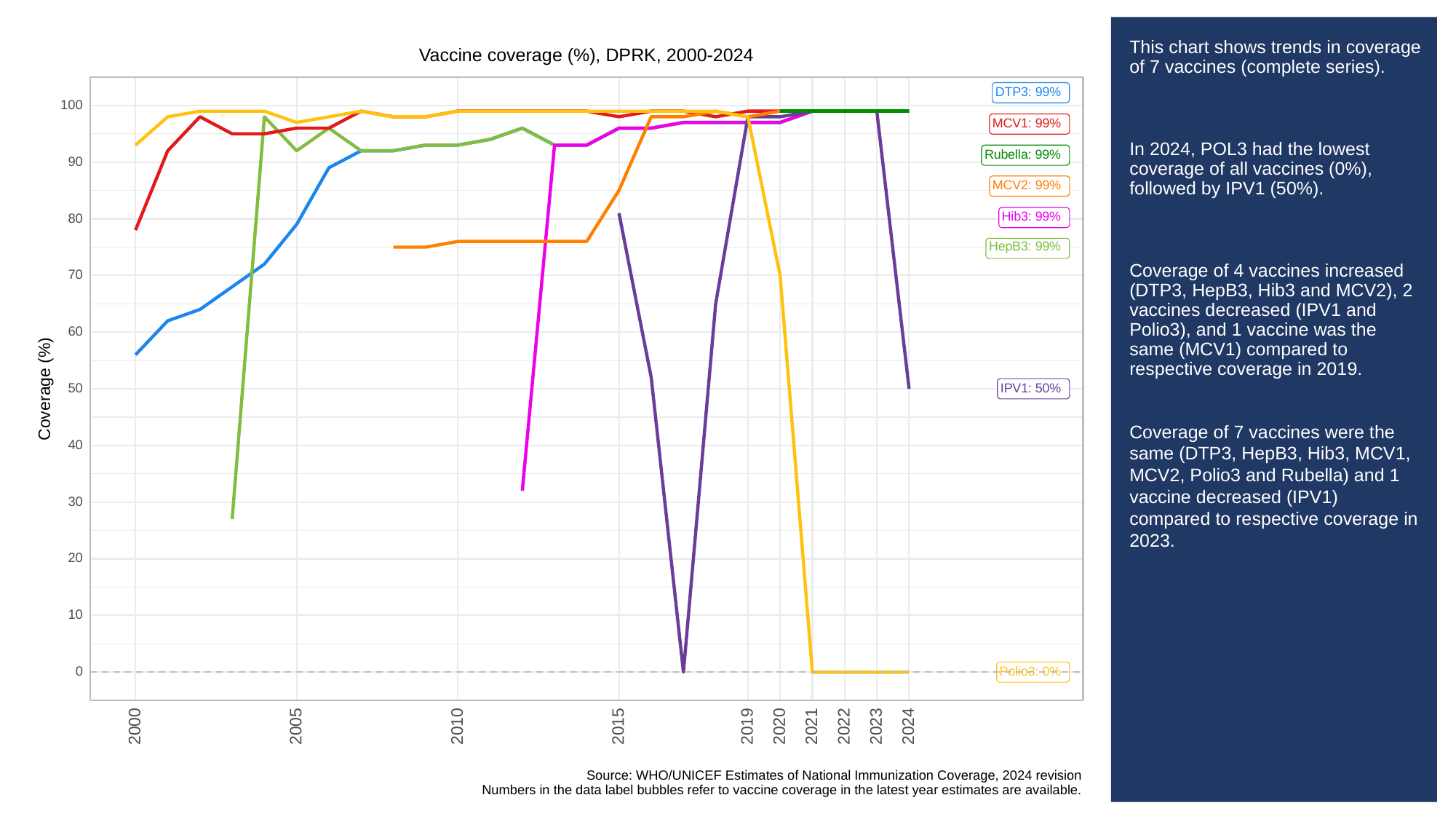

# This chart shows trends in coverage of 7 vaccines (complete series).

In 2024, POL3 had the lowest coverage of all vaccines (0%), followed by IPV1 (50%).

Coverage of 4 vaccines increased (DTP3, HepB3, Hib3 and MCV2), 2 vaccines decreased (IPV1 and Polio3), and 1 vaccine was the same (MCV1) compared to respective coverage in 2019.

Coverage of 7 vaccines were the same (DTP3, HepB3, Hib3, MCV1, MCV2, Polio3 and Rubella) and 1 vaccine decreased (IPV1) compared to respective coverage in 2023.

Vaccine coverage (%), DPRK, 2000-2024

DTP3: 99%

100

MCV1: 99%

Rubella: 99%
90

MCV2: 99%

Hib3: 99%
80

HepB3: 99%

70

60

Coverage (%)
IPV1: 50%
50

40

30

20

10

Polio3: 0%
0

2023
2000
2005
2010
2015
2019
2020
2021
2022
2024
Source: WHO/UNICEF Estimates of National Immunization Coverage, 2024 revision
Numbers in the data label bubbles refer to vaccine coverage in the latest year estimates are available.